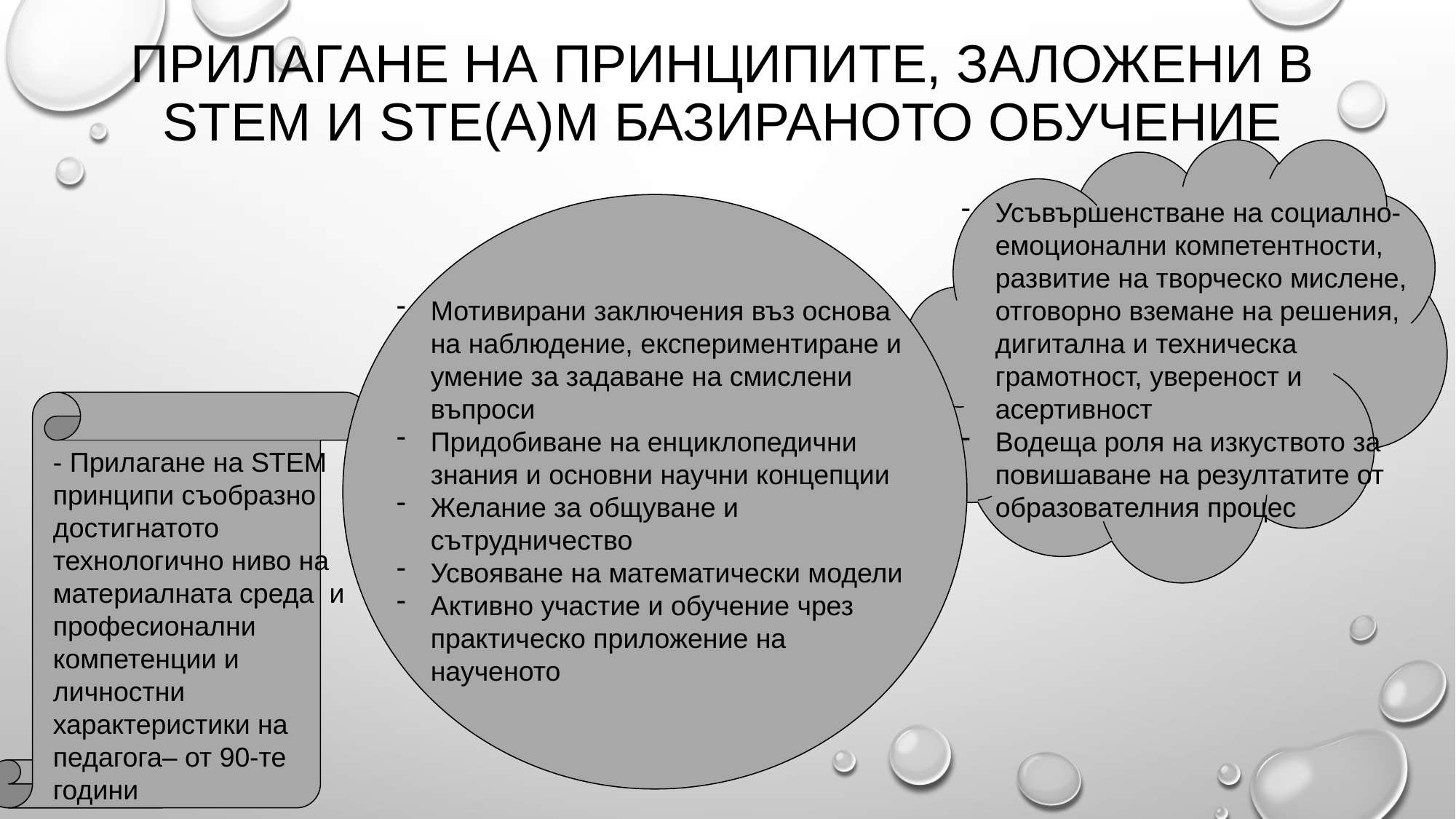

# Прилагане на принципите, заложени в stem и ste(a)m базираното обучение

Усъвършенстване на социално-емоционални компетентности, развитие на творческо мислене, отговорно вземане на решения, дигитална и техническа грамотност, увереност и асертивност
Водеща роля на изкуството за повишаване на резултатите от образователния процес

Мотивирани заключения въз основа на наблюдение, експериментиране и умение за задаване на смислени въпроси
Придобиване на енциклопедични знания и основни научни концепции
Желание за общуване и сътрудничество
Усвояване на математически модели
Активно участие и обучение чрез практическо приложение на наученото

- Прилагане на STEM принципи съобразно достигнатото технологично ниво на материалната среда  и професионални компетенции и личностни характеристики на педагога– от 90-те години